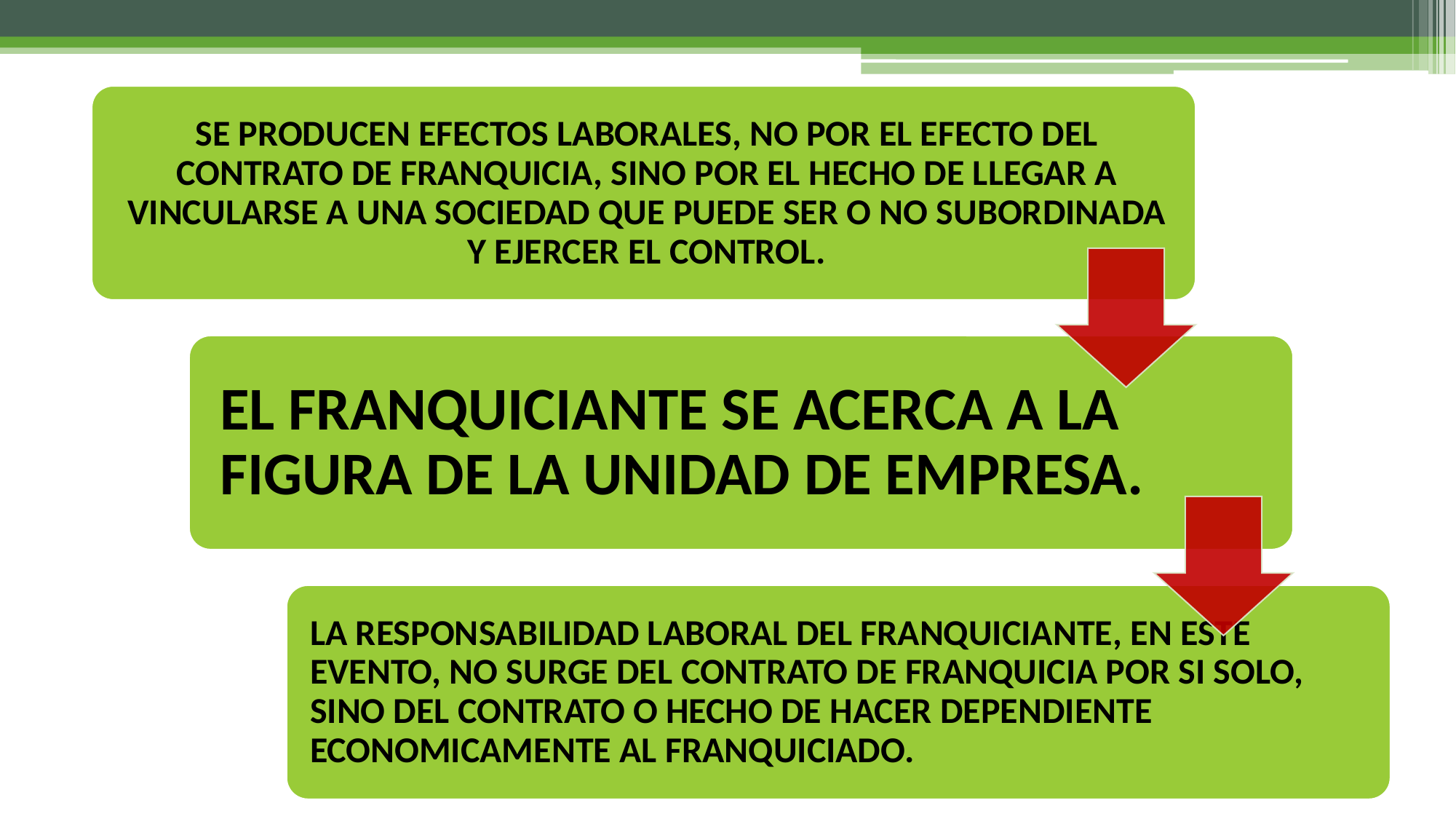

SE PRODUCEN EFECTOS LABORALES, NO POR EL EFECTO DEL CONTRATO DE FRANQUICIA, SINO POR EL HECHO DE LLEGAR A VINCULARSE A UNA SOCIEDAD QUE PUEDE SER O NO SUBORDINADA Y EJERCER EL CONTROL.
EL FRANQUICIANTE SE ACERCA A LA FIGURA DE LA UNIDAD DE EMPRESA.
LA RESPONSABILIDAD LABORAL DEL FRANQUICIANTE, EN ESTE EVENTO, NO SURGE DEL CONTRATO DE FRANQUICIA POR SI SOLO, SINO DEL CONTRATO O HECHO DE HACER DEPENDIENTE ECONOMICAMENTE AL FRANQUICIADO.